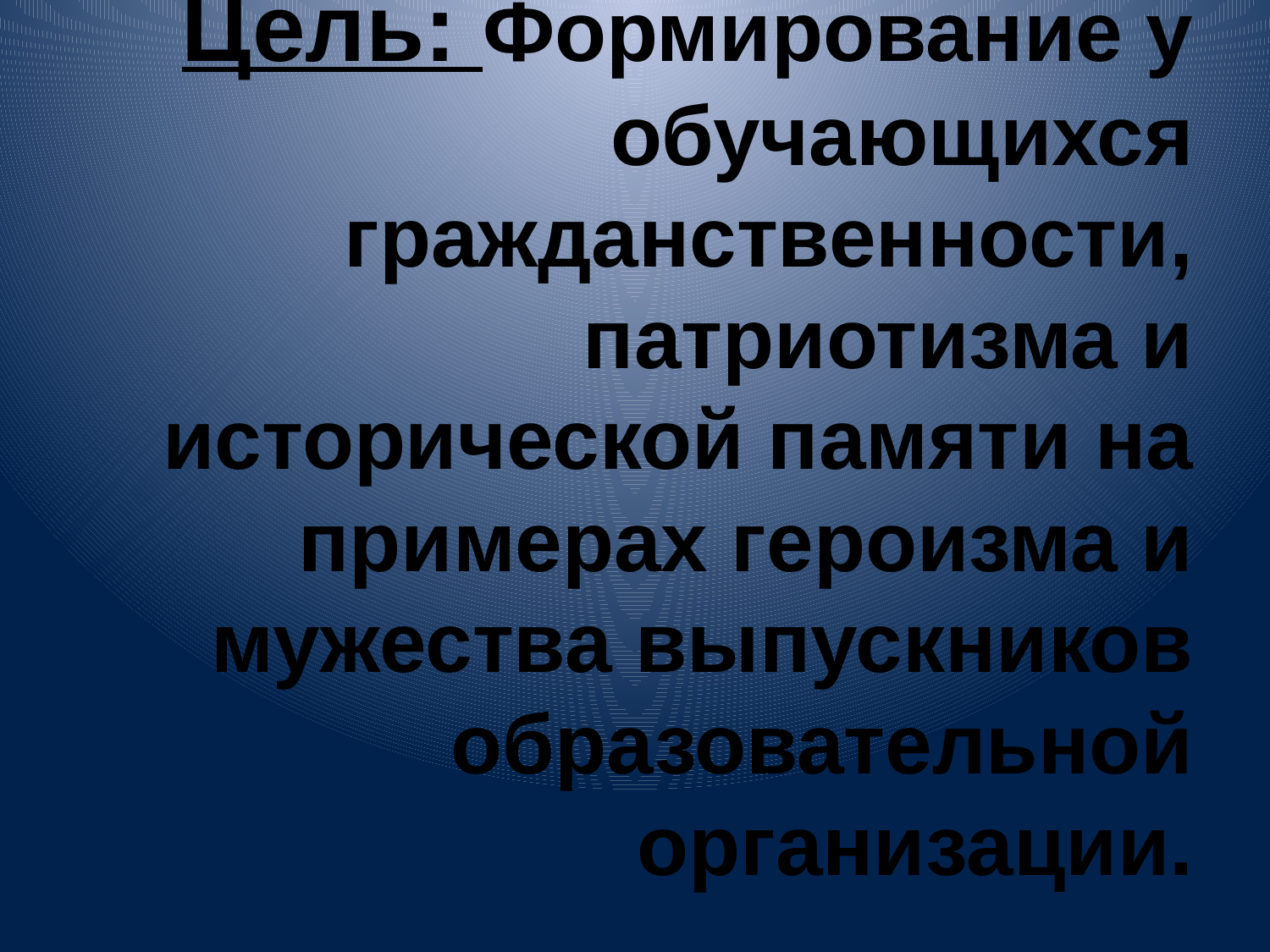

# Цель: Формирование у обучающихся гражданственности, патриотизма и исторической памяти на примерах героизма и мужества выпускников образовательной организации.